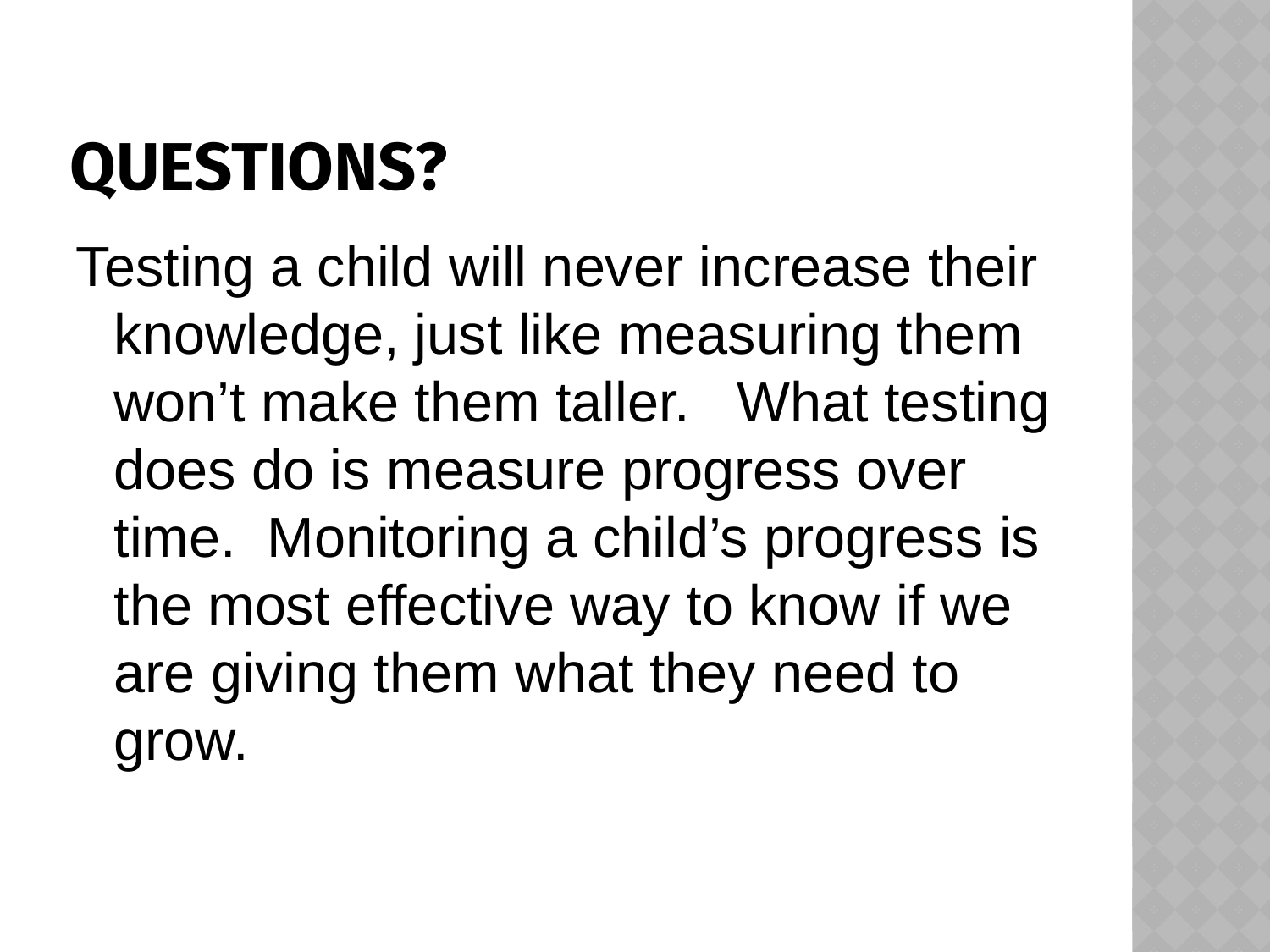

# Questions?
Testing a child will never increase their knowledge, just like measuring them won’t make them taller.   What testing does do is measure progress over time.  Monitoring a child’s progress is the most effective way to know if we are giving them what they need to grow.